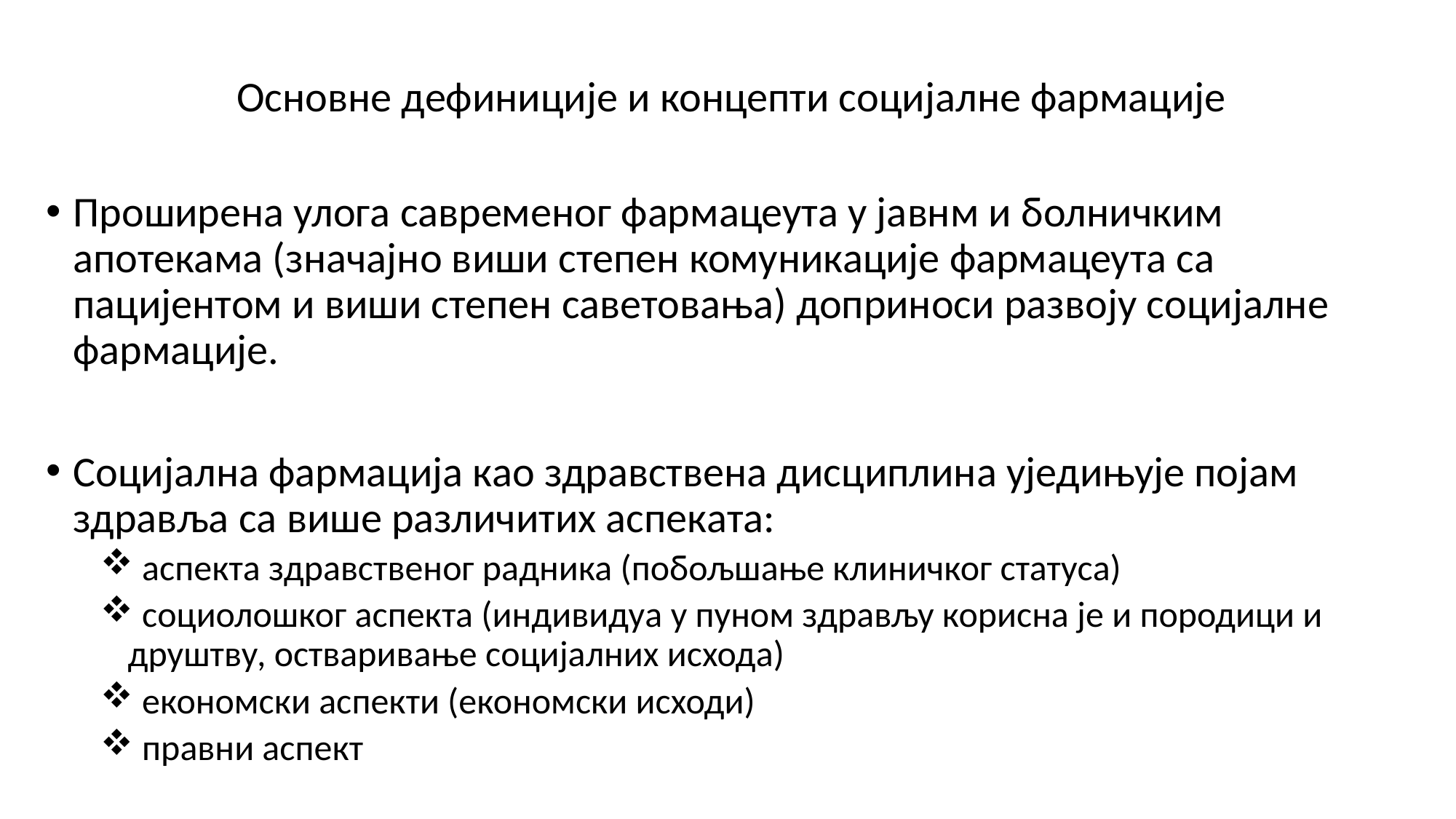

# Основне дефиниције и концепти социјалне фармације

Проширена улога савременог фармацеута у јавнм и болничким апотекама (значајно виши степен комуникације фармацеута са пацијентом и виши степен саветовања) доприноси развоју социјалне фармације.

Социјална фармација као здравствена дисциплина уједињује појам здравља са више различитих аспеката:
 аспекта здравственог радника (побољшање клиничког статуса)
 социолошког аспекта (индивидуа у пуном здрављу корисна је и породици и   друштву, остваривање социјалних исхода)
 економски аспекти (економски исходи)
 правни аспект